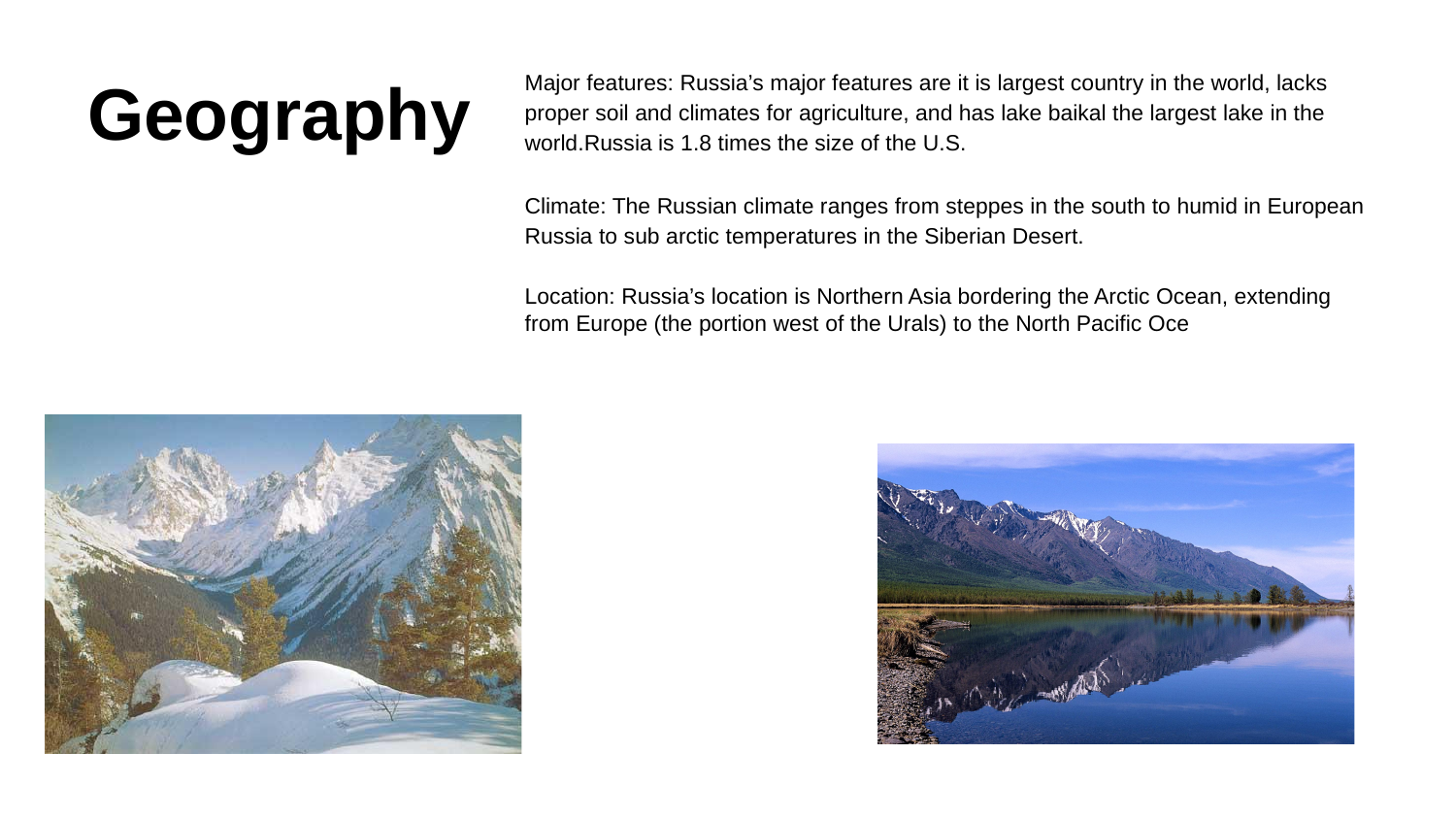

# Geography
Major features: Russia’s major features are it is largest country in the world, lacks proper soil and climates for agriculture, and has lake baikal the largest lake in the world.Russia is 1.8 times the size of the U.S.

Climate: The Russian climate ranges from steppes in the south to humid in European Russia to sub arctic temperatures in the Siberian Desert.

Location: Russia’s location is Northern Asia bordering the Arctic Ocean, extending from Europe (the portion west of the Urals) to the North Pacific Oce